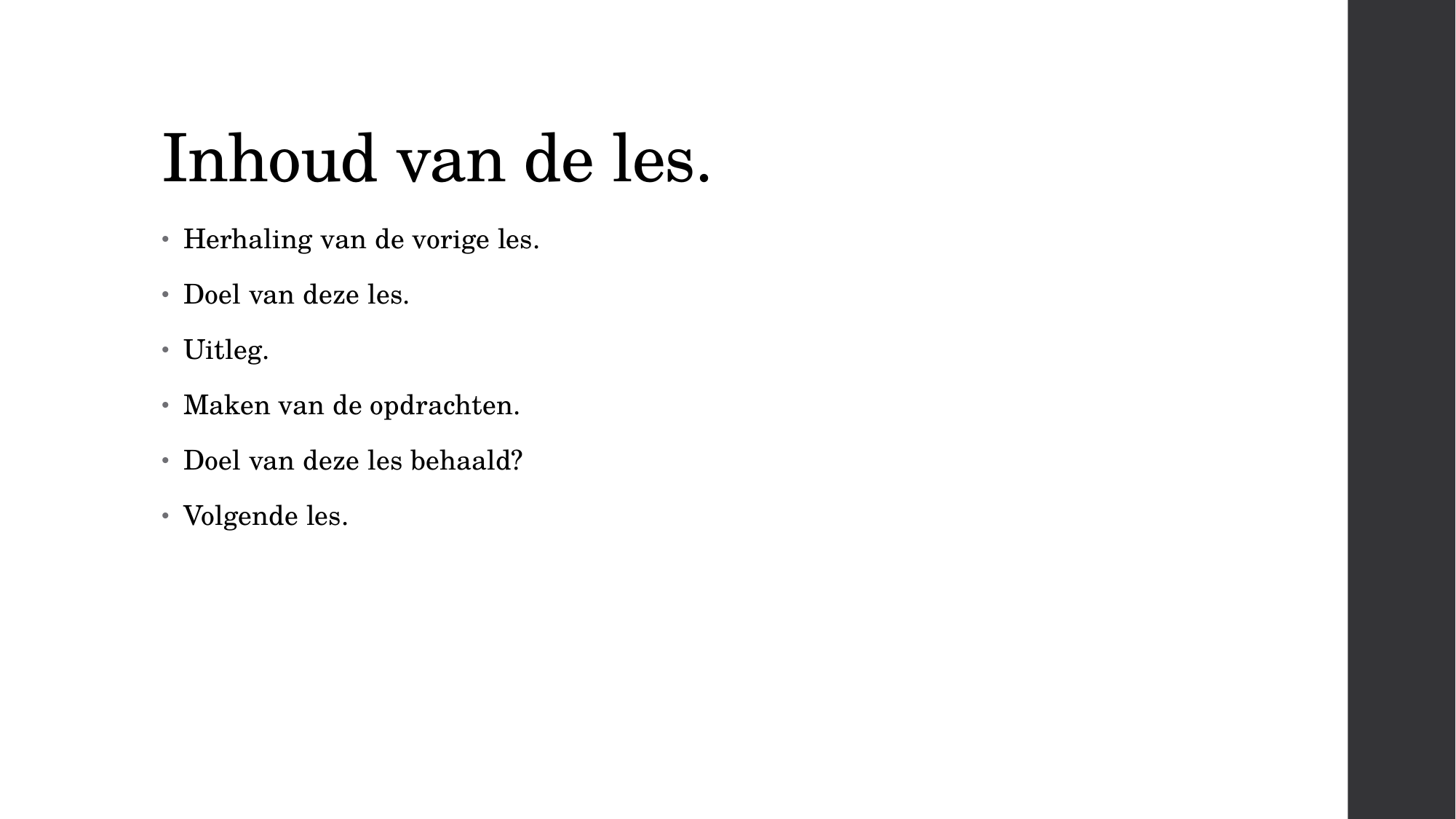

# Inhoud van de les.
Herhaling van de vorige les.
Doel van deze les.
Uitleg.
Maken van de opdrachten.
Doel van deze les behaald?
Volgende les.